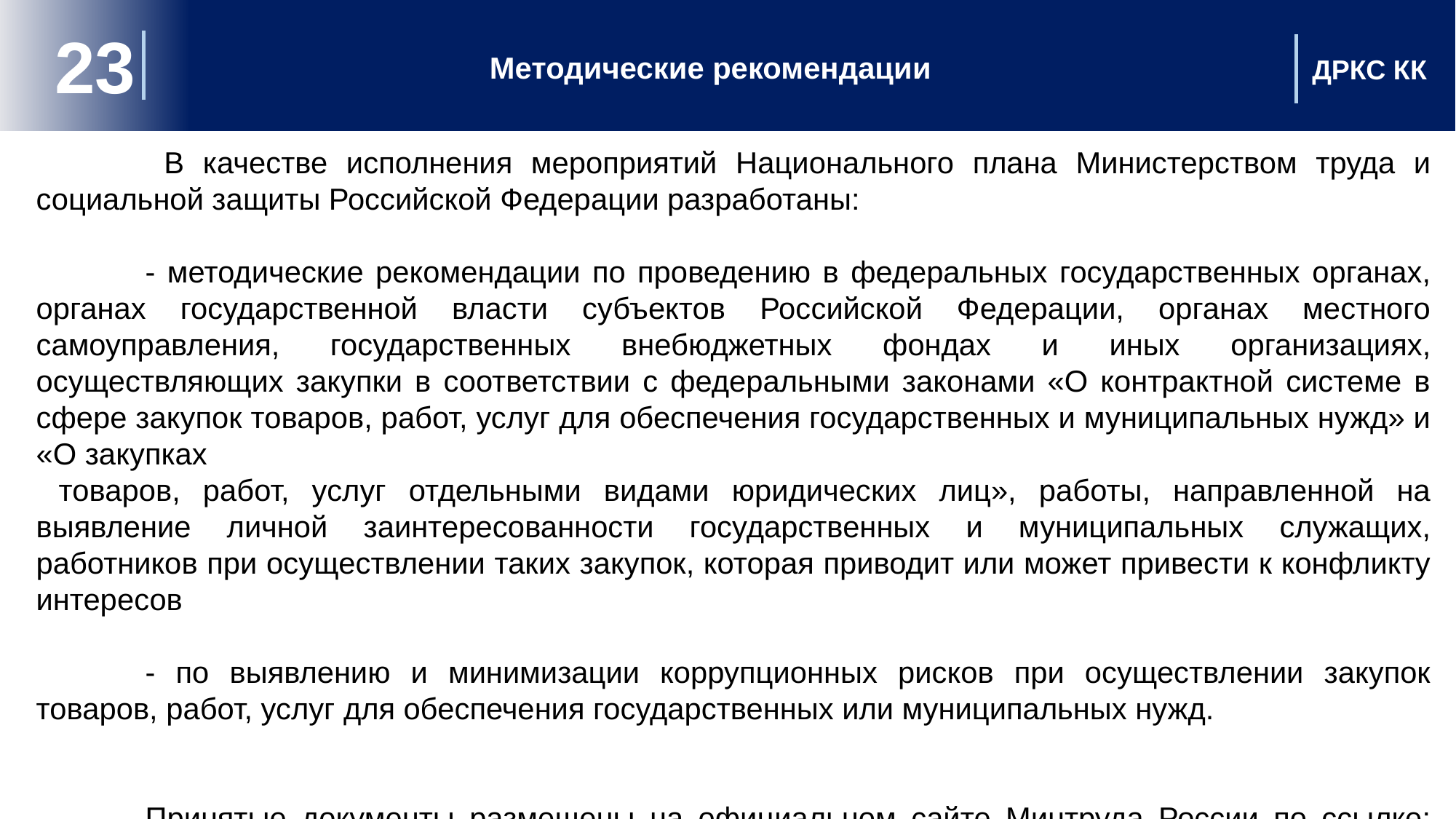

# Методические рекомендации
23

ДРКС КК
	 В качестве исполнения мероприятий Национального плана Министерством труда и социальной защиты Российской Федерации разработаны:

	- методические рекомендации по проведению в федеральных государственных органах, органах государственной власти субъектов Российской Федерации, органах местного самоуправления, государственных внебюджетных фондах и иных организациях, осуществляющих закупки в соответствии с федеральными законами «О контрактной системе в сфере закупок товаров, работ, услуг для обеспечения государственных и муниципальных нужд» и «О закупках
 товаров, работ, услуг отдельными видами юридических лиц», работы, направленной на выявление личной заинтересованности государственных и муниципальных служащих, работников при осуществлении таких закупок, которая приводит или может привести к конфликту интересов

	- по выявлению и минимизации коррупционных рисков при осуществлении закупок товаров, работ, услуг для обеспечения государственных или муниципальных нужд.

	Принятые документы размещены на официальном сайте Минтруда России по ссылке: https://mintrud.gov.ru/ministry/anticorruption/Methods